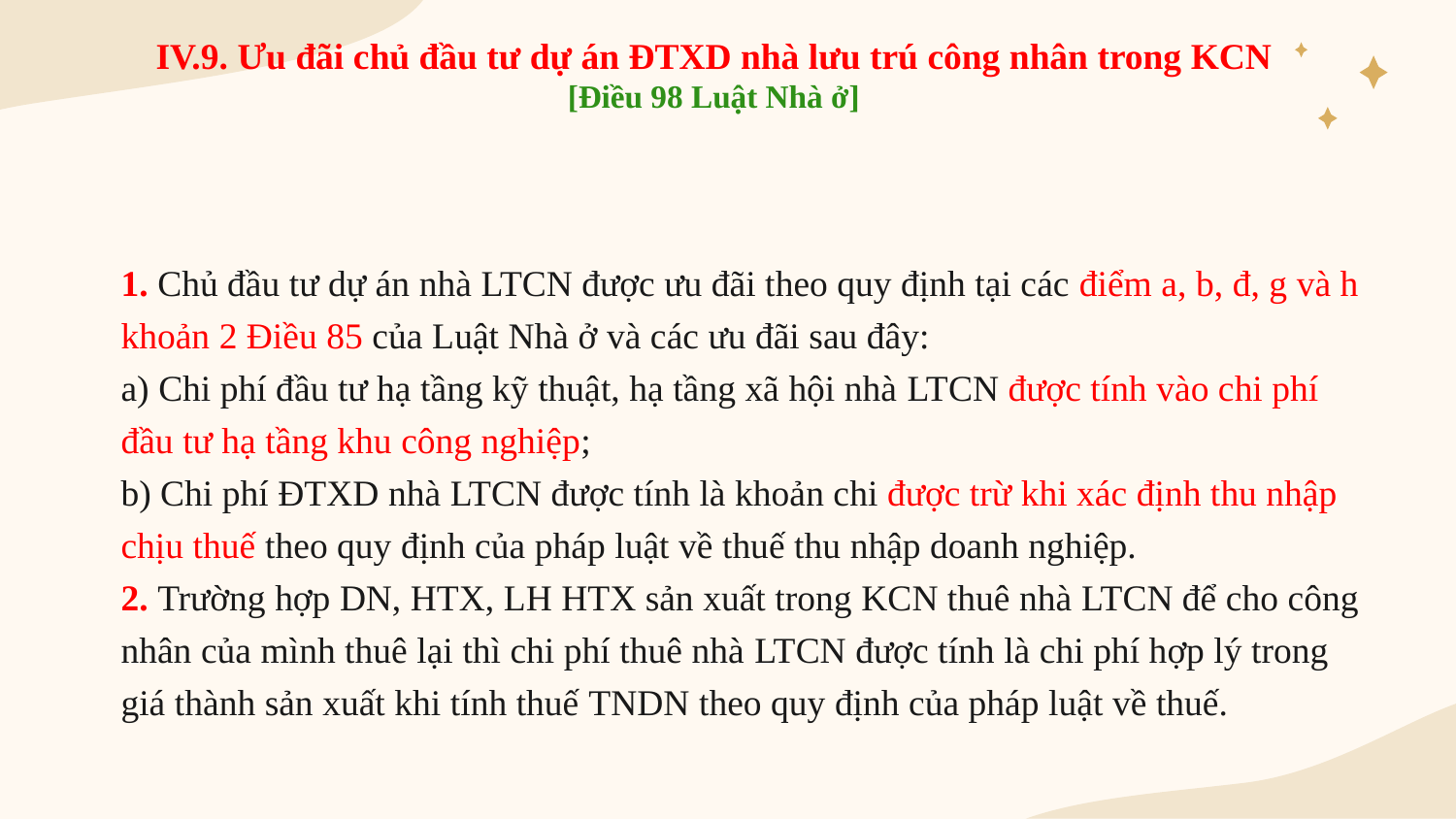

IV.9. Ưu đãi chủ đầu tư dự án ĐTXD nhà lưu trú công nhân trong KCN
[Điều 98 Luật Nhà ở]

# 1. Chủ đầu tư dự án nhà LTCN được ưu đãi theo quy định tại các điểm a, b, đ, g và h khoản 2 Điều 85 của Luật Nhà ở và các ưu đãi sau đây: a) Chi phí đầu tư hạ tầng kỹ thuật, hạ tầng xã hội nhà LTCN được tính vào chi phí đầu tư hạ tầng khu công nghiệp; b) Chi phí ĐTXD nhà LTCN được tính là khoản chi được trừ khi xác định thu nhập chịu thuế theo quy định của pháp luật về thuế thu nhập doanh nghiệp. 2. Trường hợp DN, HTX, LH HTX sản xuất trong KCN thuê nhà LTCN để cho công nhân của mình thuê lại thì chi phí thuê nhà LTCN được tính là chi phí hợp lý trong giá thành sản xuất khi tính thuế TNDN theo quy định của pháp luật về thuế.